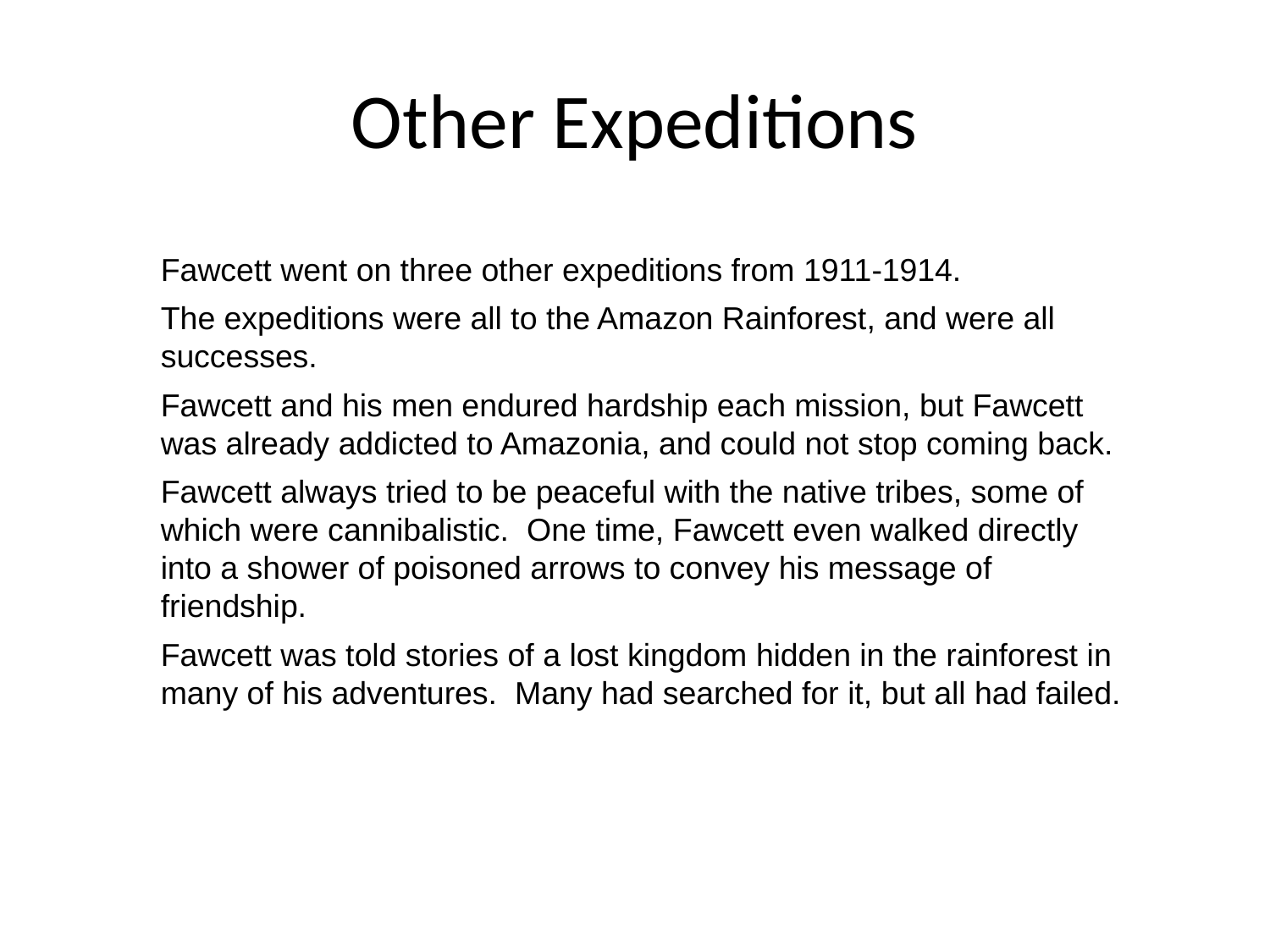

# Other Expeditions
Fawcett went on three other expeditions from 1911-1914.
The expeditions were all to the Amazon Rainforest, and were all successes.
Fawcett and his men endured hardship each mission, but Fawcett was already addicted to Amazonia, and could not stop coming back.
Fawcett always tried to be peaceful with the native tribes, some of which were cannibalistic.  One time, Fawcett even walked directly into a shower of poisoned arrows to convey his message of friendship.
Fawcett was told stories of a lost kingdom hidden in the rainforest in many of his adventures.  Many had searched for it, but all had failed.